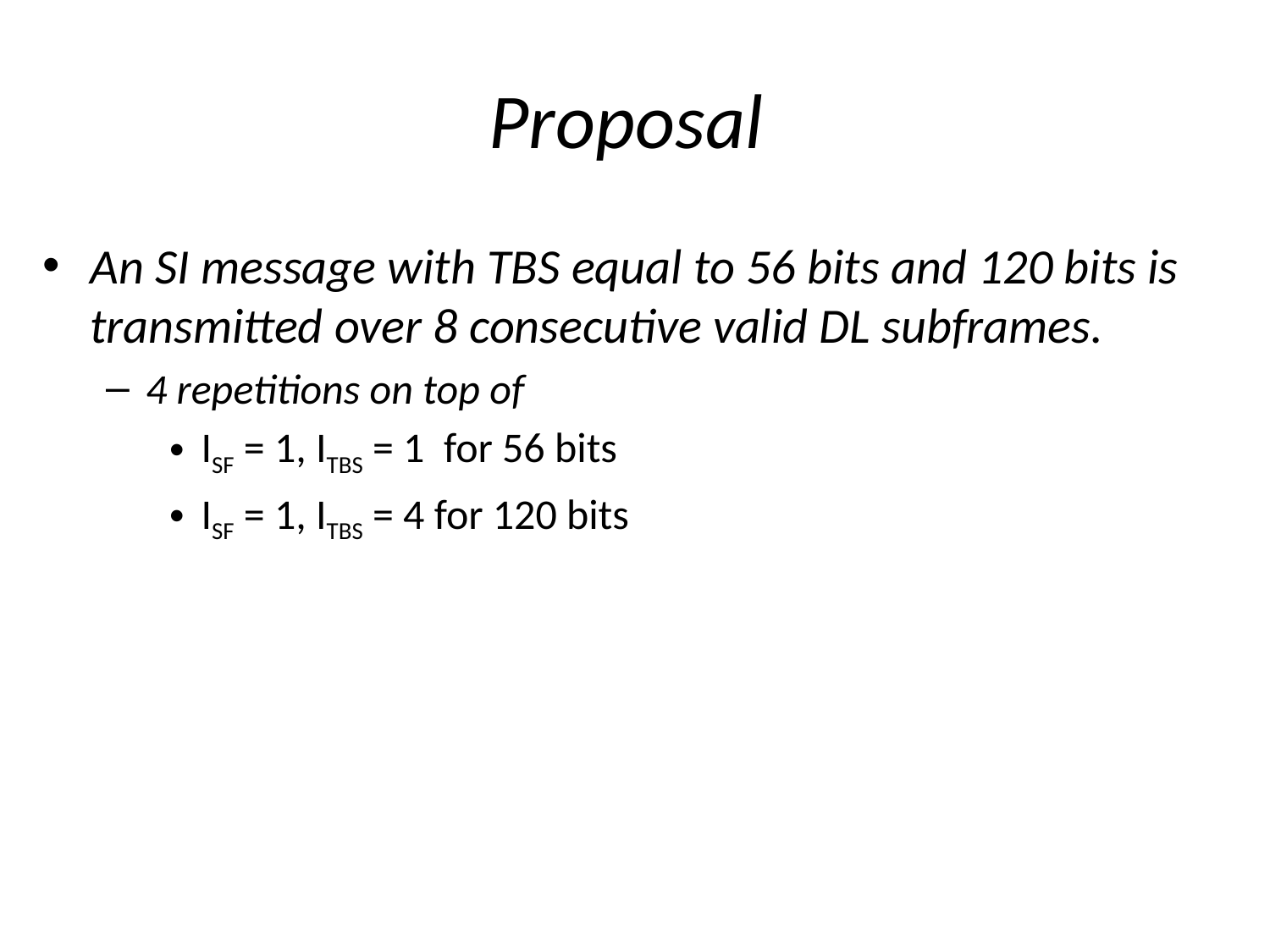

# Proposal
An SI message with TBS equal to 56 bits and 120 bits is transmitted over 8 consecutive valid DL subframes.
4 repetitions on top of
ISF = 1, ITBS = 1  for 56 bits
ISF = 1, ITBS = 4 for 120 bits